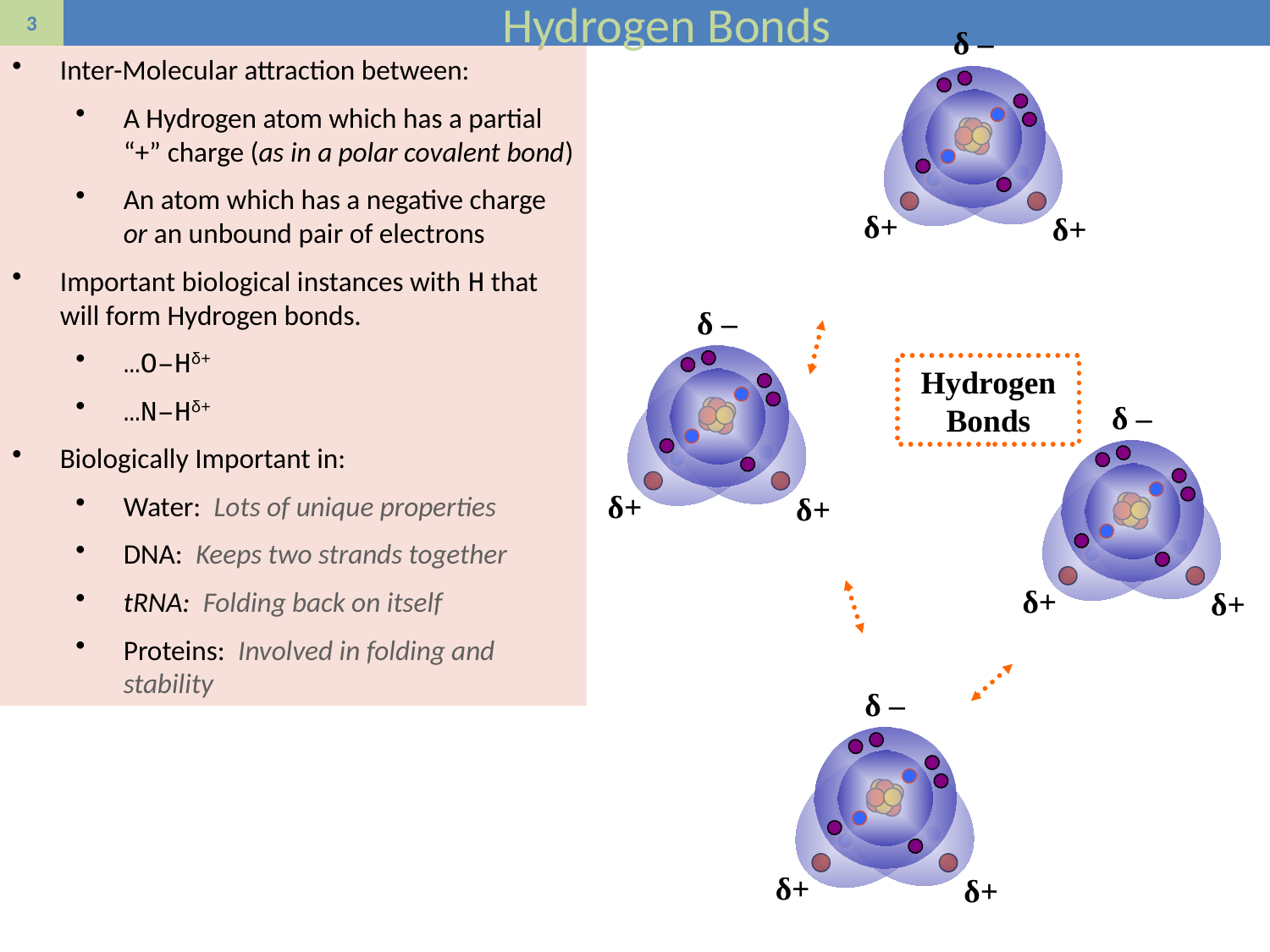

# Hydrogen Bonds
δ –

δ+
δ+
Inter-Molecular attraction between:
A Hydrogen atom which has a partial “+” charge (as in a polar covalent bond)
An atom which has a negative charge or an unbound pair of electrons
Important biological instances with H that will form Hydrogen bonds.
…O–Hδ+
…N–Hδ+
Biologically Important in:
Water:  Lots of unique properties
DNA:  Keeps two strands together
tRNA:  Folding back on itself
Proteins:  Involved in folding and stability
δ –

δ+
δ+

Hydrogen Bonds
δ –

δ+
δ+

δ –

δ+
δ+